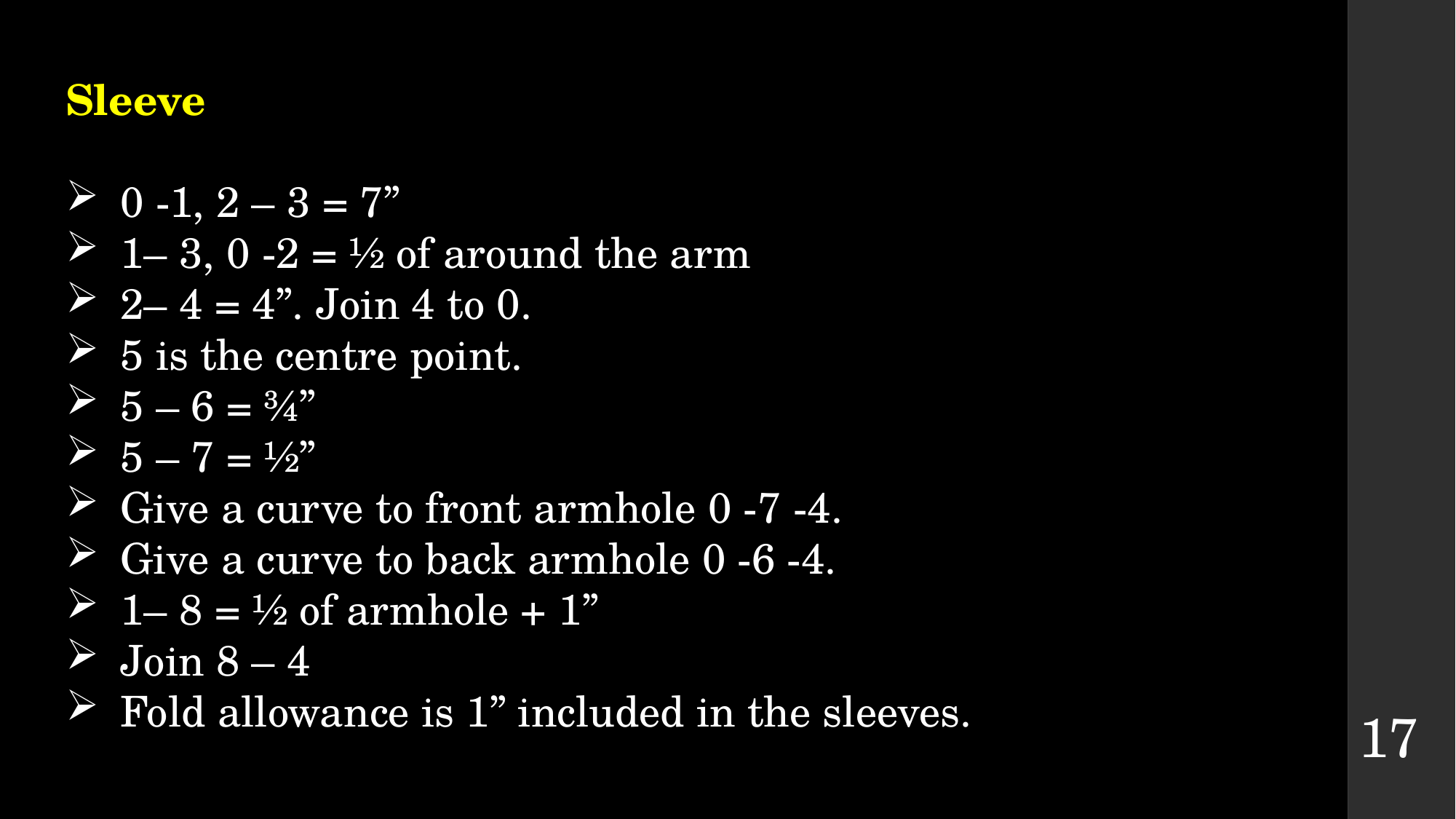

Sleeve

0 -1, 2 – 3 = 7”
1– 3, 0 -2 = ½ of around the arm
2– 4 = 4”. Join 4 to 0.
5 is the centre point.
5 – 6 = ¾”
5 – 7 = ½”
Give a curve to front armhole 0 -7 -4.
Give a curve to back armhole 0 -6 -4.
1– 8 = ½ of armhole + 1”
Join 8 – 4
Fold allowance is 1” included in the sleeves.
17